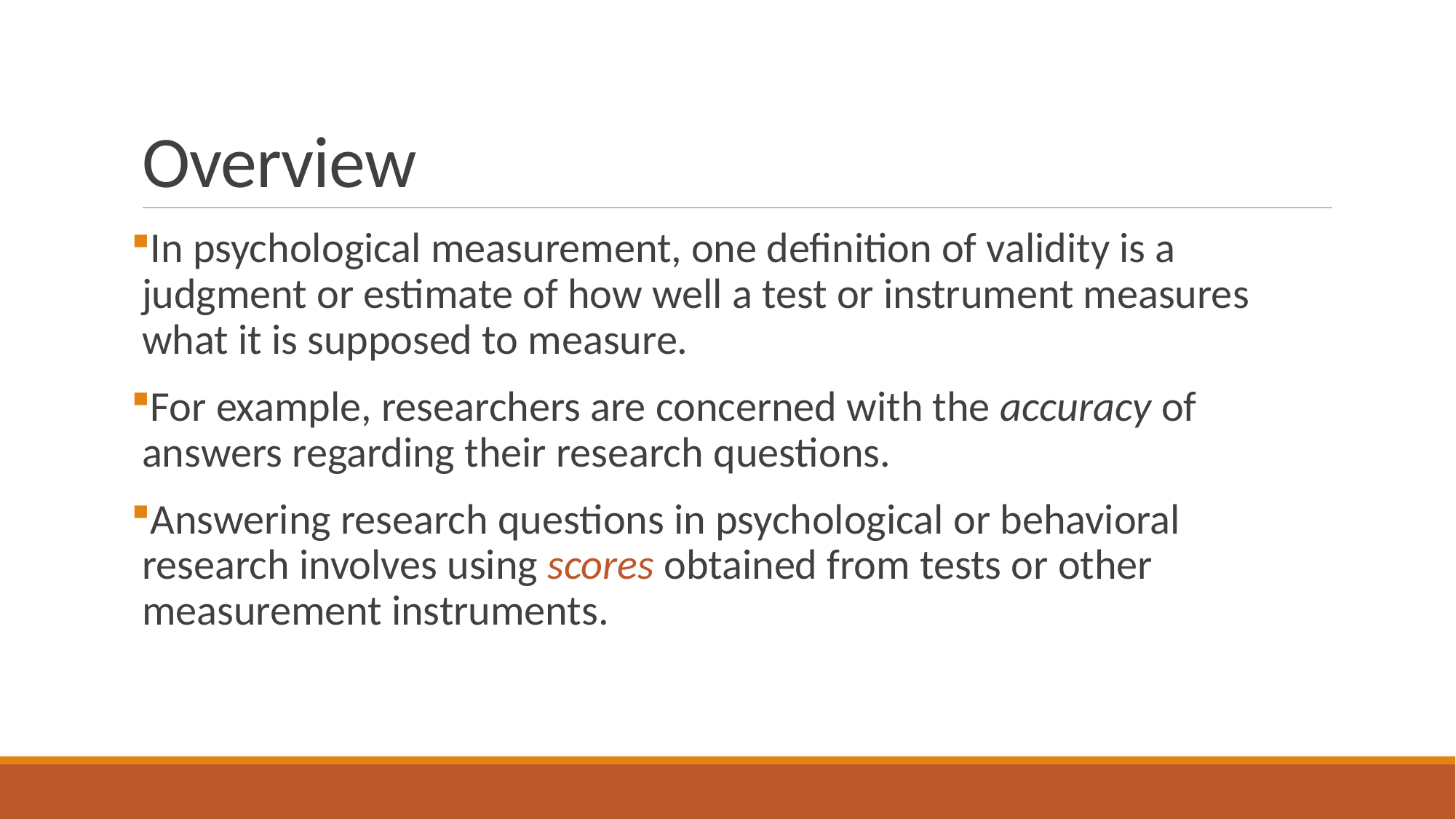

# Overview
In psychological measurement, one definition of validity is a judgment or estimate of how well a test or instrument measures what it is supposed to measure.
For example, researchers are concerned with the accuracy of answers regarding their research questions.
Answering research questions in psychological or behavioral research involves using scores obtained from tests or other measurement instruments.